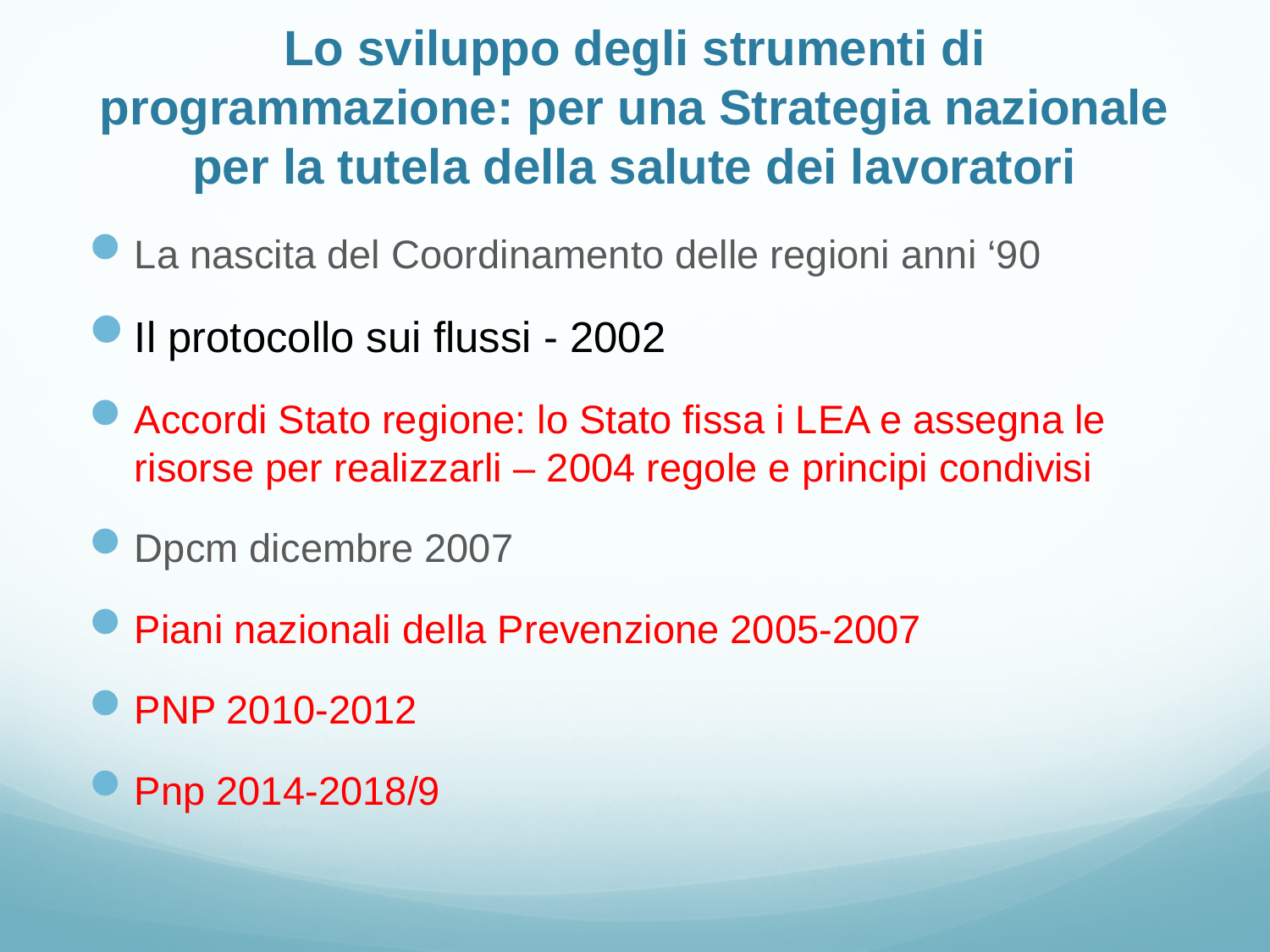

# Lo sviluppo degli strumenti di programmazione: per una Strategia nazionale per la tutela della salute dei lavoratori
La nascita del Coordinamento delle regioni anni ‘90
Il protocollo sui flussi - 2002
Accordi Stato regione: lo Stato fissa i LEA e assegna le risorse per realizzarli – 2004 regole e principi condivisi
Dpcm dicembre 2007
Piani nazionali della Prevenzione 2005-2007
PNP 2010-2012
Pnp 2014-2018/9